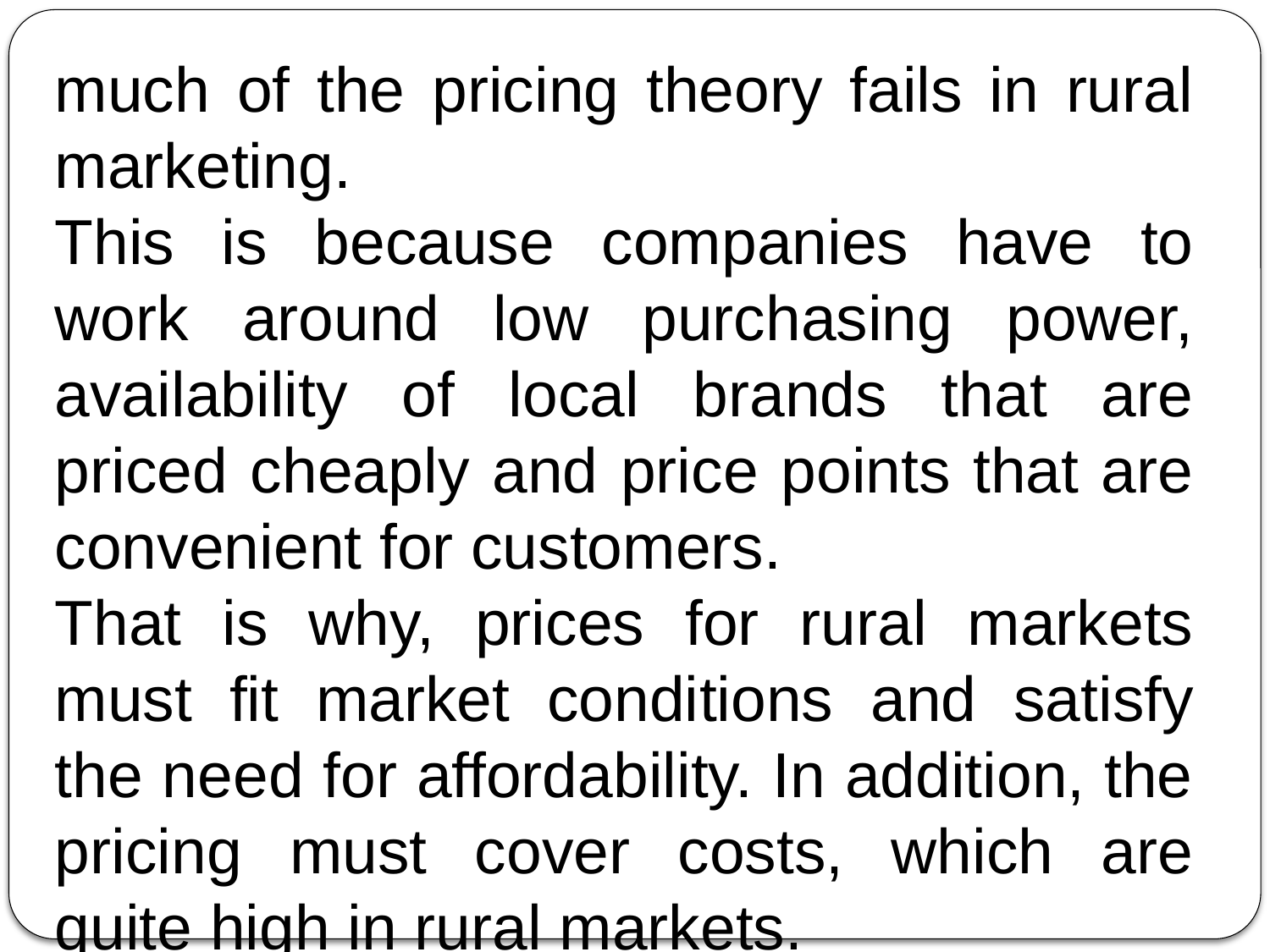

much of the pricing theory fails in rural marketing.
This is because companies have to work around low purchasing power, availability of local brands that are priced cheaply and price points that are convenient for customers.
That is why, prices for rural markets must fit market condi­tions and satisfy the need for affordability. In addition, the pricing must cover costs, which are quite high in rural markets.